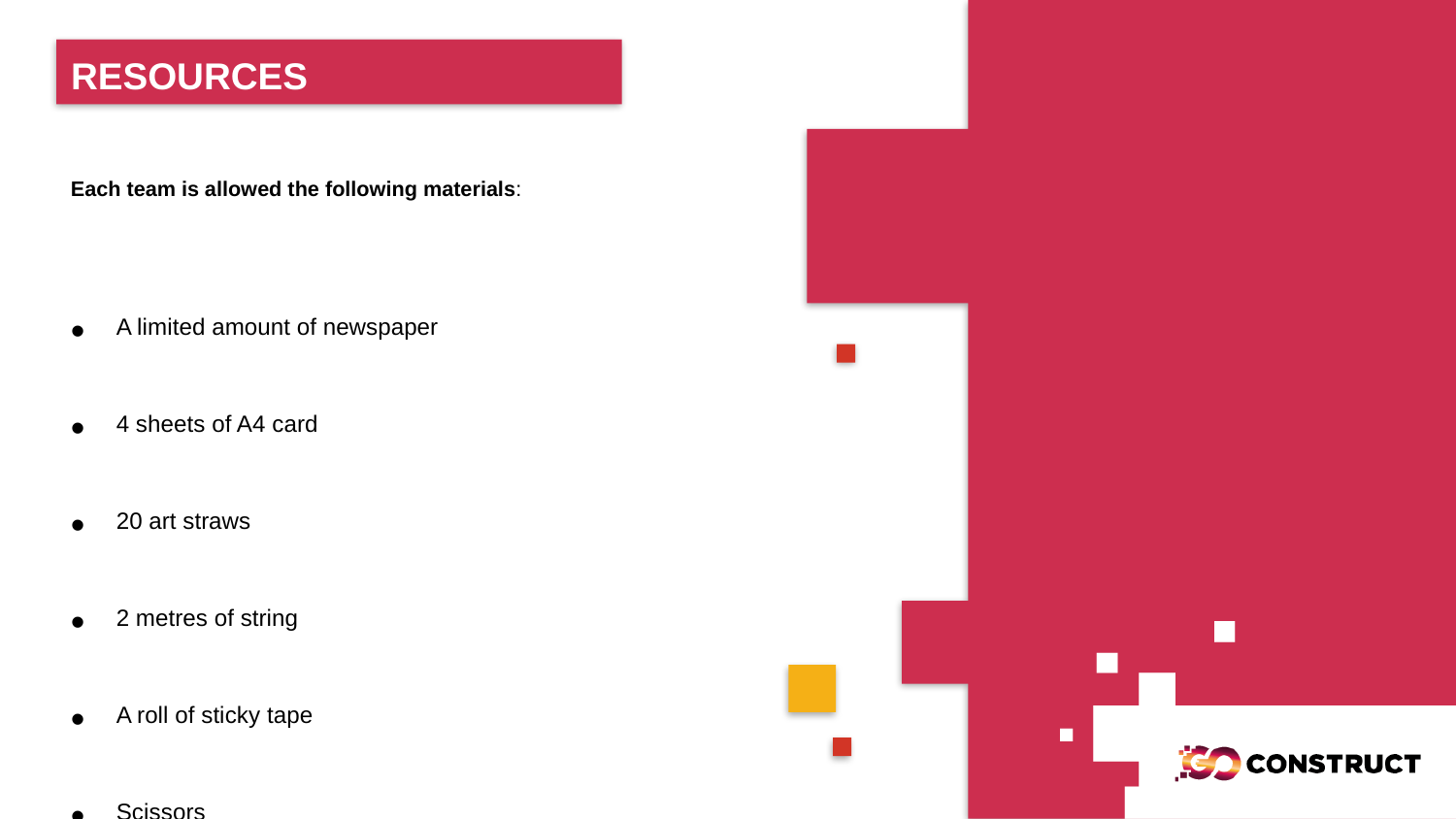

RESOURCES

Each team is allowed the following materials:

A limited amount of newspaper
4 sheets of A4 card
20 art straws
2 metres of string
A roll of sticky tape
Scissors
Pencils
Bridge design sheet